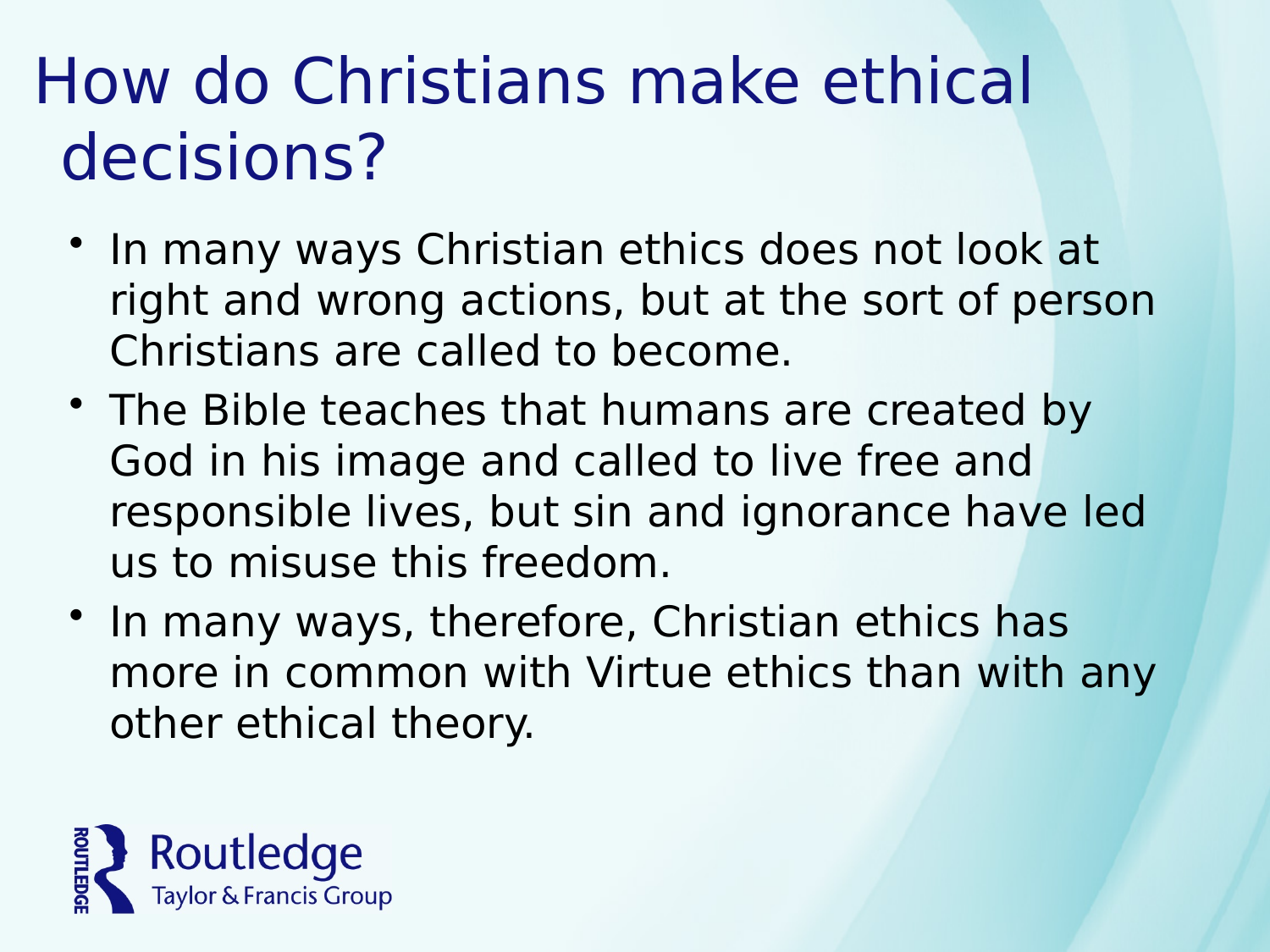

# How do Christians make ethical decisions?
In many ways Christian ethics does not look at right and wrong actions, but at the sort of person Christians are called to become.
The Bible teaches that humans are created by God in his image and called to live free and responsible lives, but sin and ignorance have led us to misuse this freedom.
In many ways, therefore, Christian ethics has more in common with Virtue ethics than with any other ethical theory.